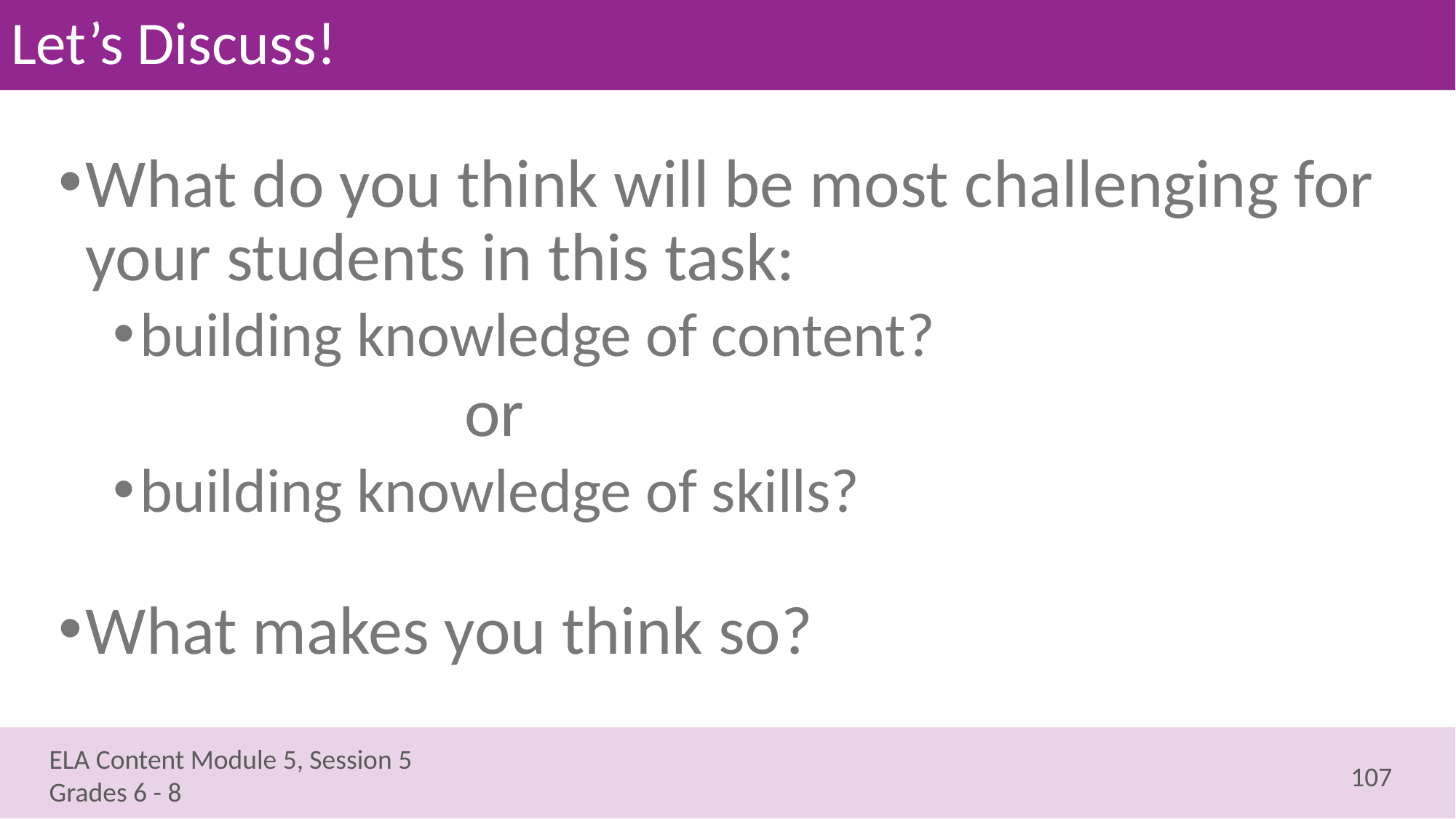

# Let’s Discuss!
What do you think will be most challenging for your students in this task:
building knowledge of content?
                         or
building knowledge of skills?

What makes you think so?
107